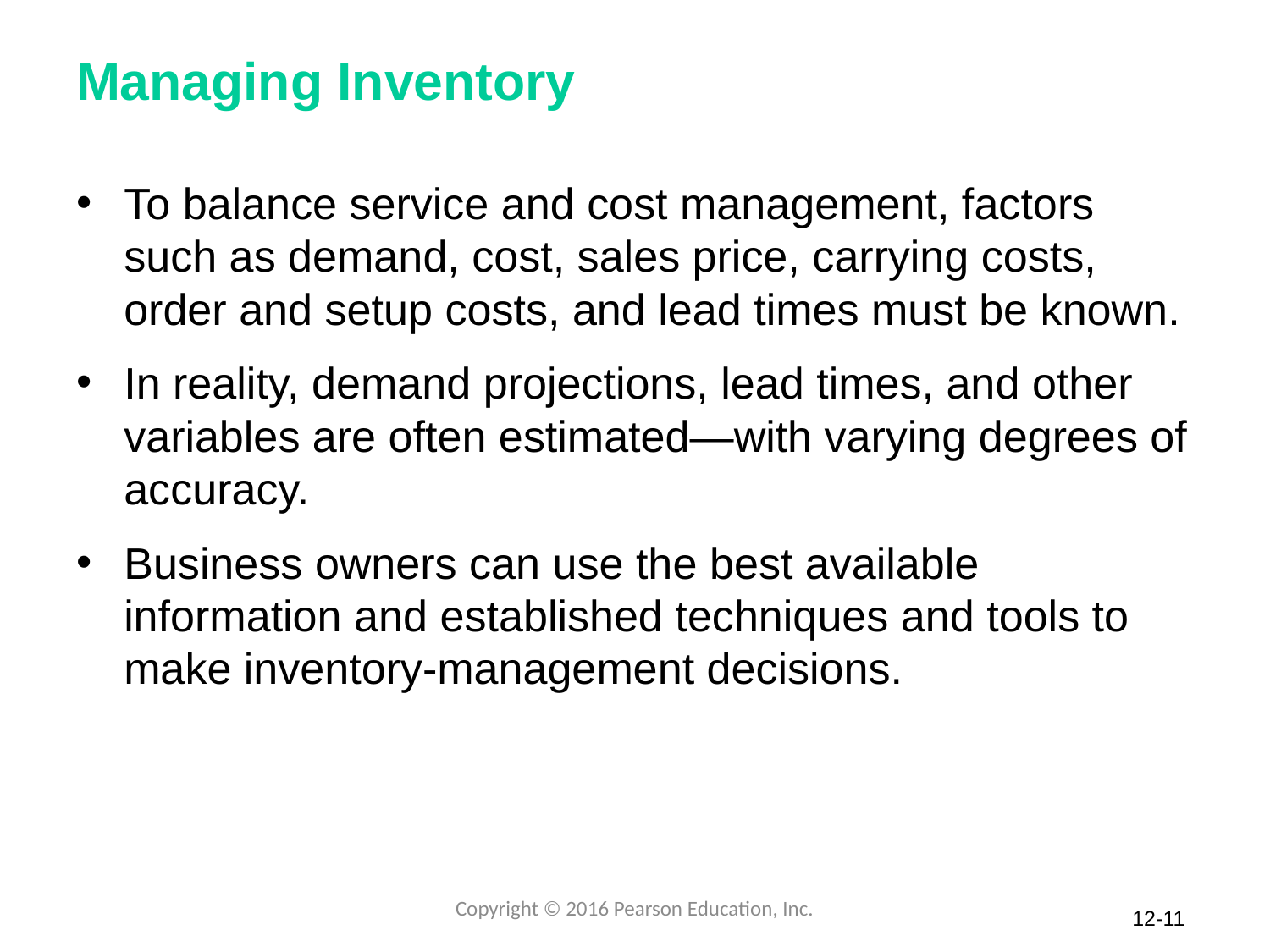

# Managing Inventory
To balance service and cost management, factors such as demand, cost, sales price, carrying costs, order and setup costs, and lead times must be known.

In reality, demand projections, lead times, and other variables are often estimated—with varying degrees of accuracy.

Business owners can use the best available information and established techniques and tools to make inventory-management decisions.
Copyright © 2016 Pearson Education, Inc.